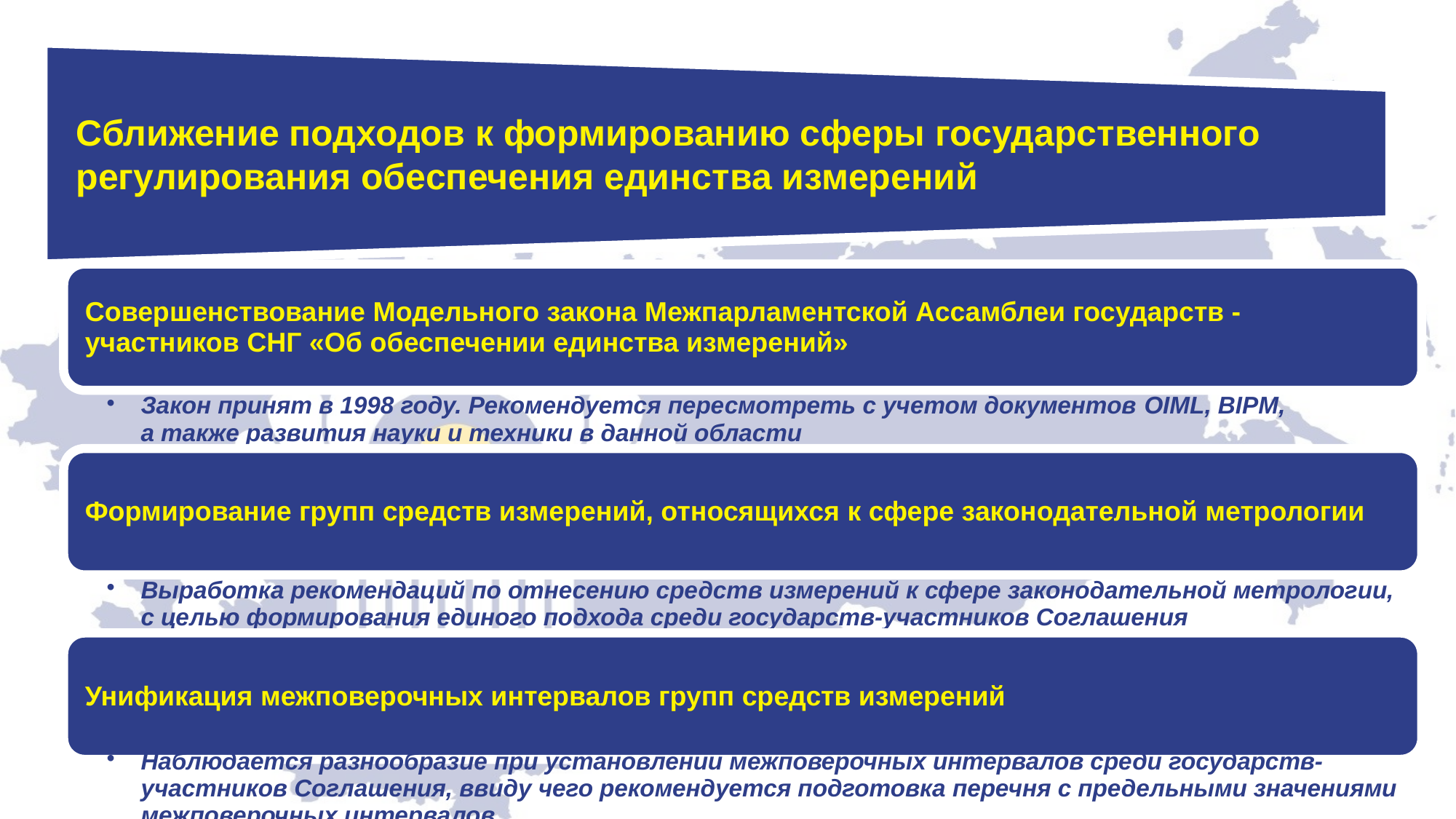

Сближение подходов к формированию сферы государственного регулирования обеспечения единства измерений
Совершенствование Модельного закона Межпарламентской Ассамблеи государств - участников СНГ «Об обеспечении единства измерений»
Закон принят в 1998 году. Рекомендуется пересмотреть с учетом документов OIML, BIPM,
а также развития науки и техники в данной области
Формирование групп средств измерений, относящихся к сфере законодательной метрологии
Выработка рекомендаций по отнесению средств измерений к сфере законодательной метрологии, с целью формирования единого подхода среди государств-участников Соглашения
Унификация межповерочных интервалов групп средств измерений